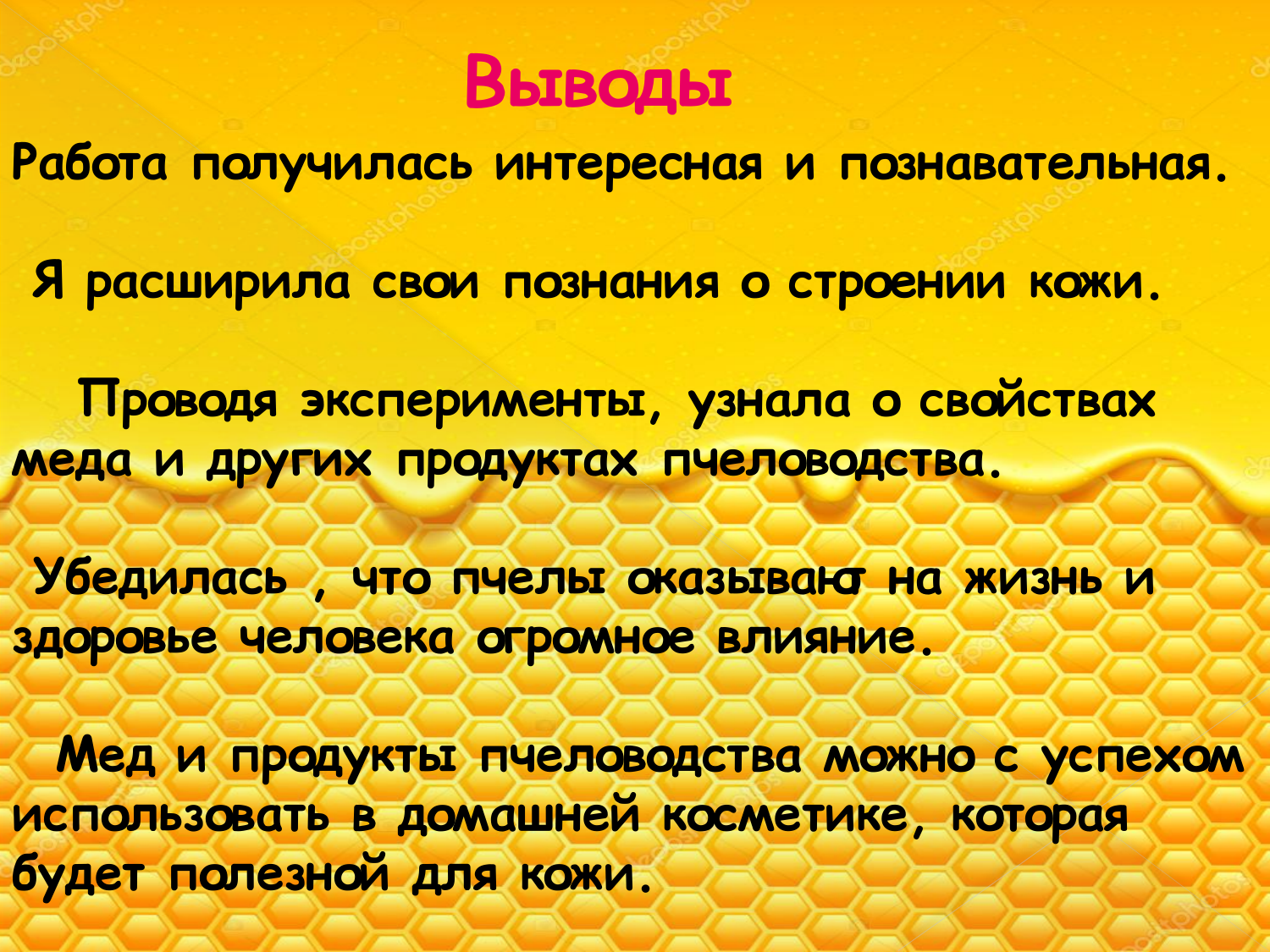

Выводы
Работа получилась интересная и познавательная.

 Я расширила свои познания о строении кожи.

   Проводя эксперименты, узнала о свойствах меда и других продуктах пчеловодства.

 Убедилась , что пчелы оказывают на жизнь и здоровье человека огромное влияние.

  Мед и продукты пчеловодства можно с успехом использовать в домашней косметике, которая будет полезной для кожи.